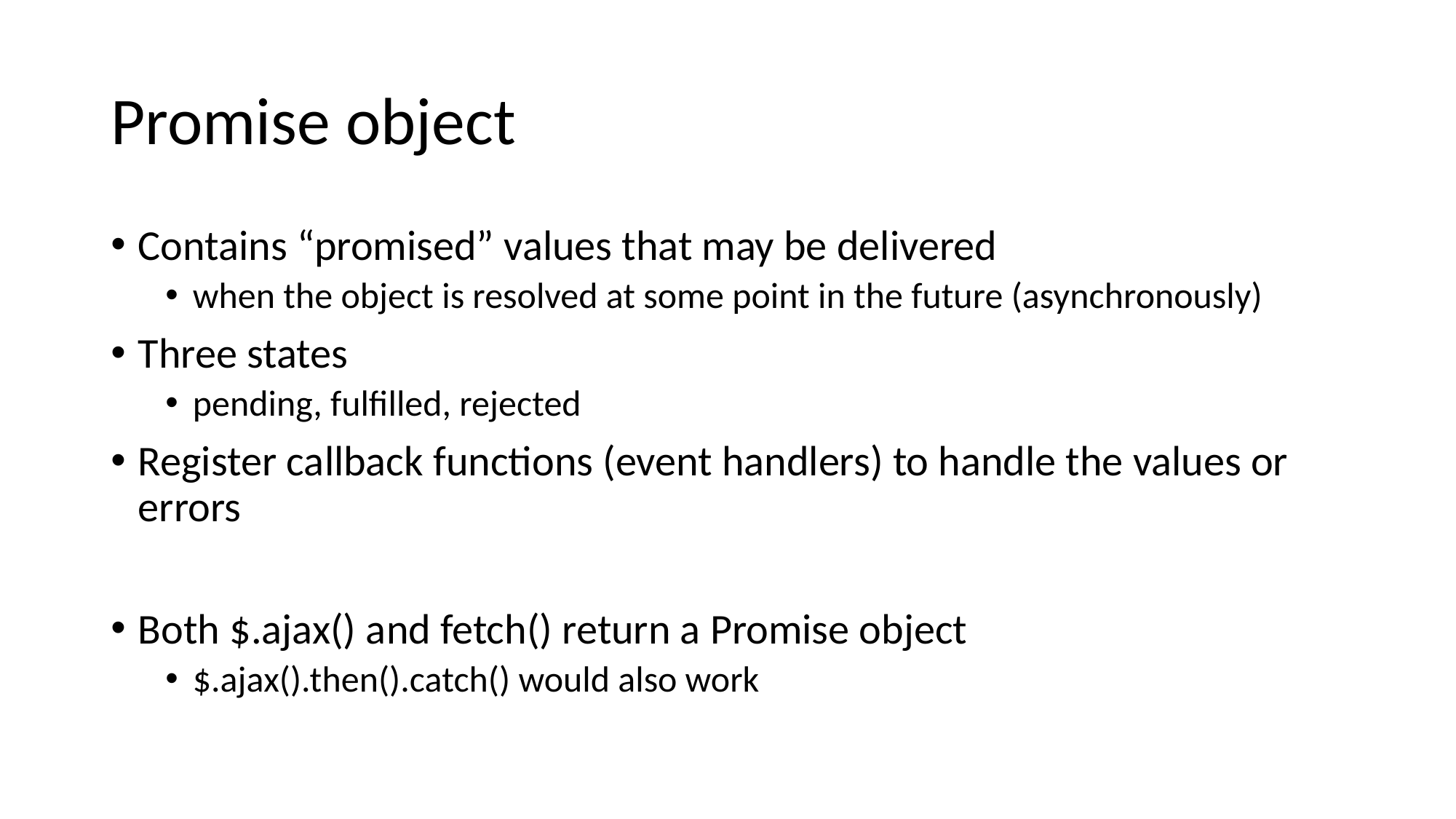

# Promise object
Contains “promised” values that may be delivered
when the object is resolved at some point in the future (asynchronously)
Three states
pending, fulfilled, rejected
Register callback functions (event handlers) to handle the values or errors

Both $.ajax() and fetch() return a Promise object
$.ajax().then().catch() would also work